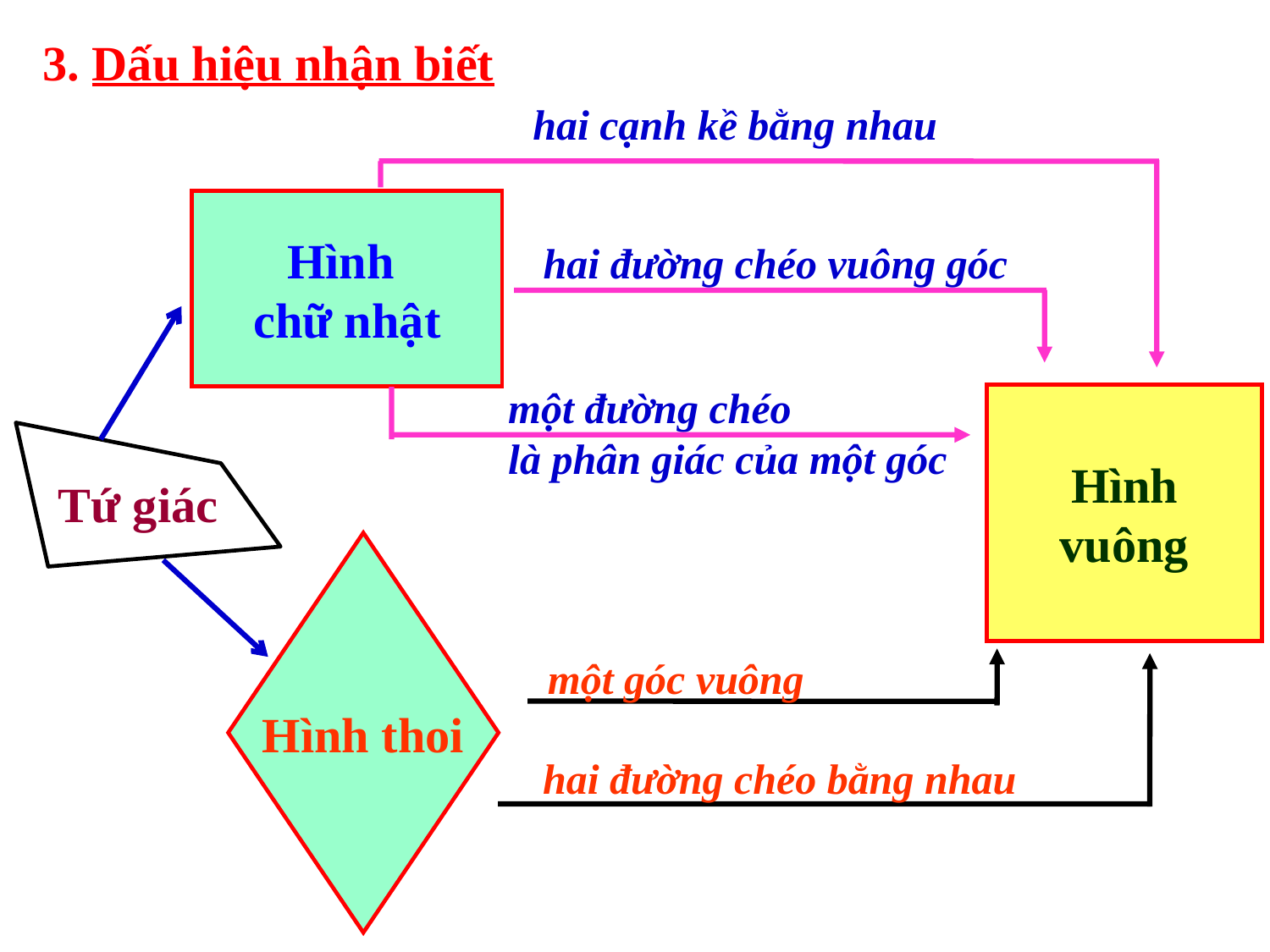

3. Dấu hiệu nhận biết
hai cạnh kề bằng nhau

Hình
chữ nhật
hai đường chéo vuông góc

một đường chéo
là phân giác của một góc
Hình
vuông

Tứ giác
Hình thoi
một góc vuông

hai đường chéo bằng nhau